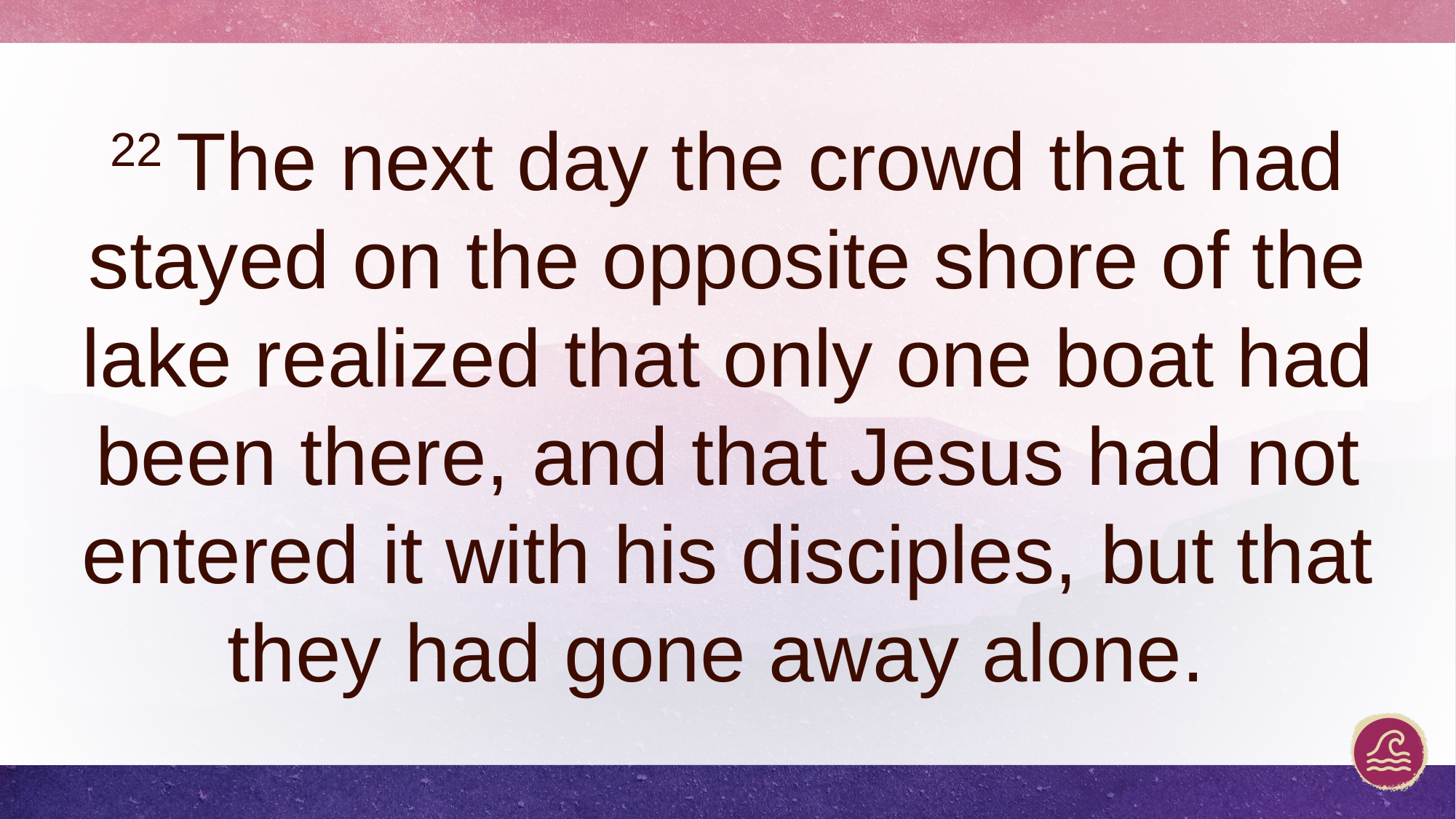

22 The next day the crowd that had stayed on the opposite shore of the lake realized that only one boat had been there, and that Jesus had not entered it with his disciples, but that they had gone away alone.